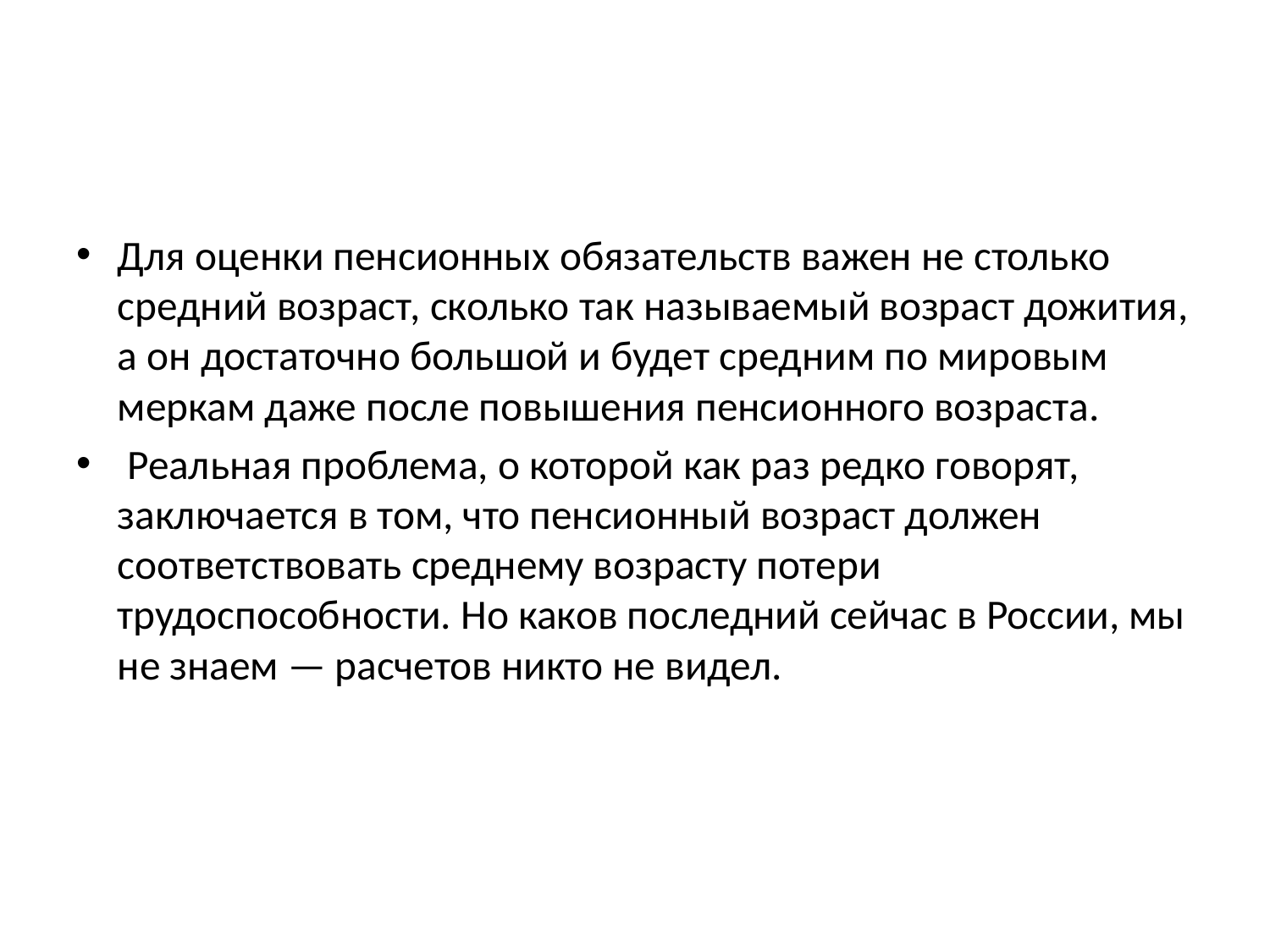

#
Для оценки пенсионных обязательств важен не столько средний возраст, сколько так называемый возраст дожития, а он достаточно большой и будет средним по мировым меркам даже после повышения пенсионного возраста.
 Реальная проблема, о которой как раз редко говорят, заключается в том, что пенсионный возраст должен соответствовать среднему возрасту потери трудоспособности. Но каков последний сейчас в России, мы не знаем — расчетов никто не видел.